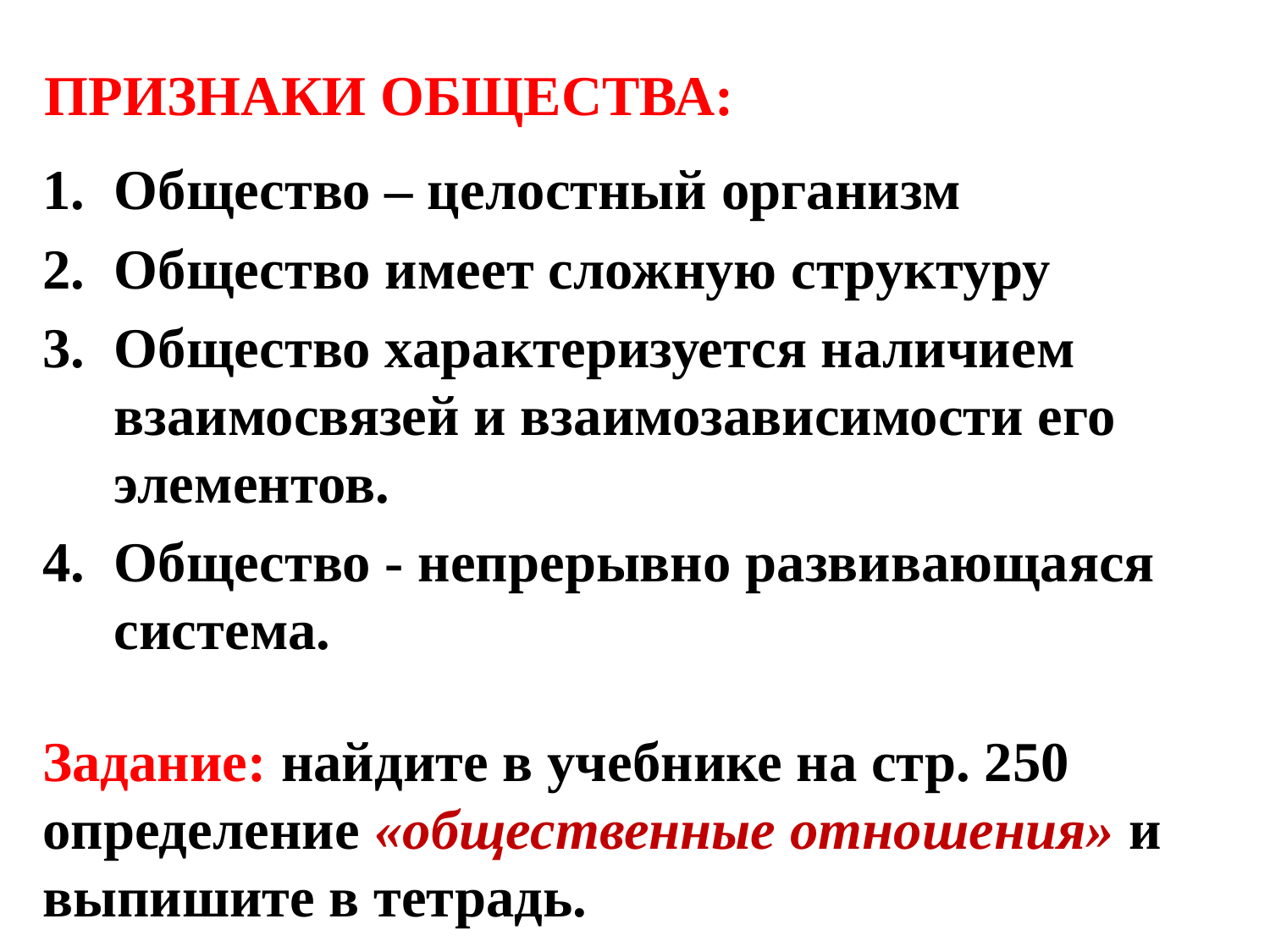

# ПРИЗНАКИ ОБЩЕСТВА:
Общество – целостный организм
Общество имеет сложную структуру
Общество характеризуется наличием взаимосвязей и взаимозависимости его элементов.
Общество - непрерывно развивающаяся система.
Задание: найдите в учебнике на стр. 250 определение «общественные отношения» и выпишите в тетрадь.